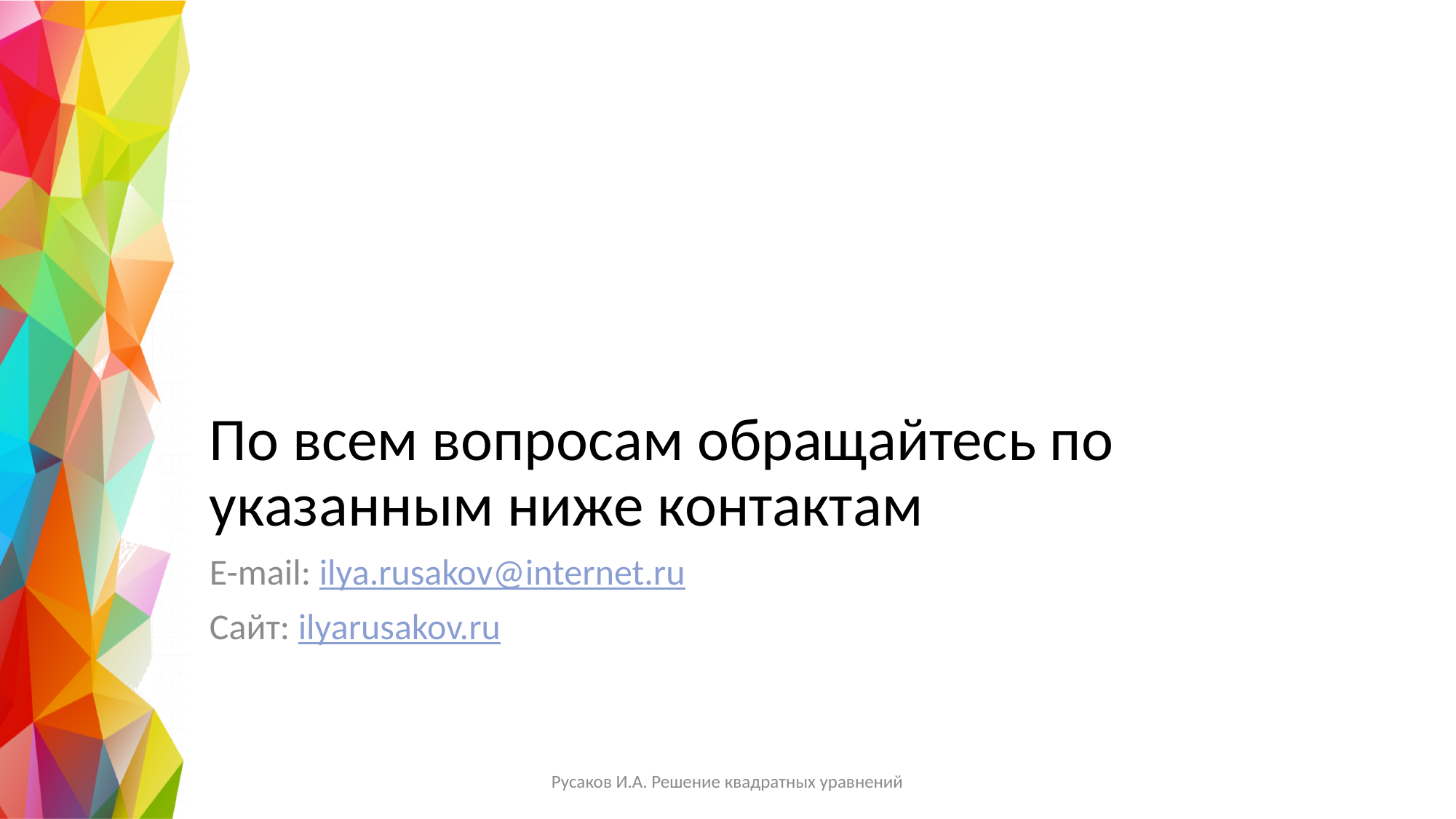

# По всем вопросам обращайтесь по указанным ниже контактам
E-mail: ilya.rusakov@internet.ru
Сайт: ilyarusakov.ru
Русаков И.А. Решение квадратных уравнений